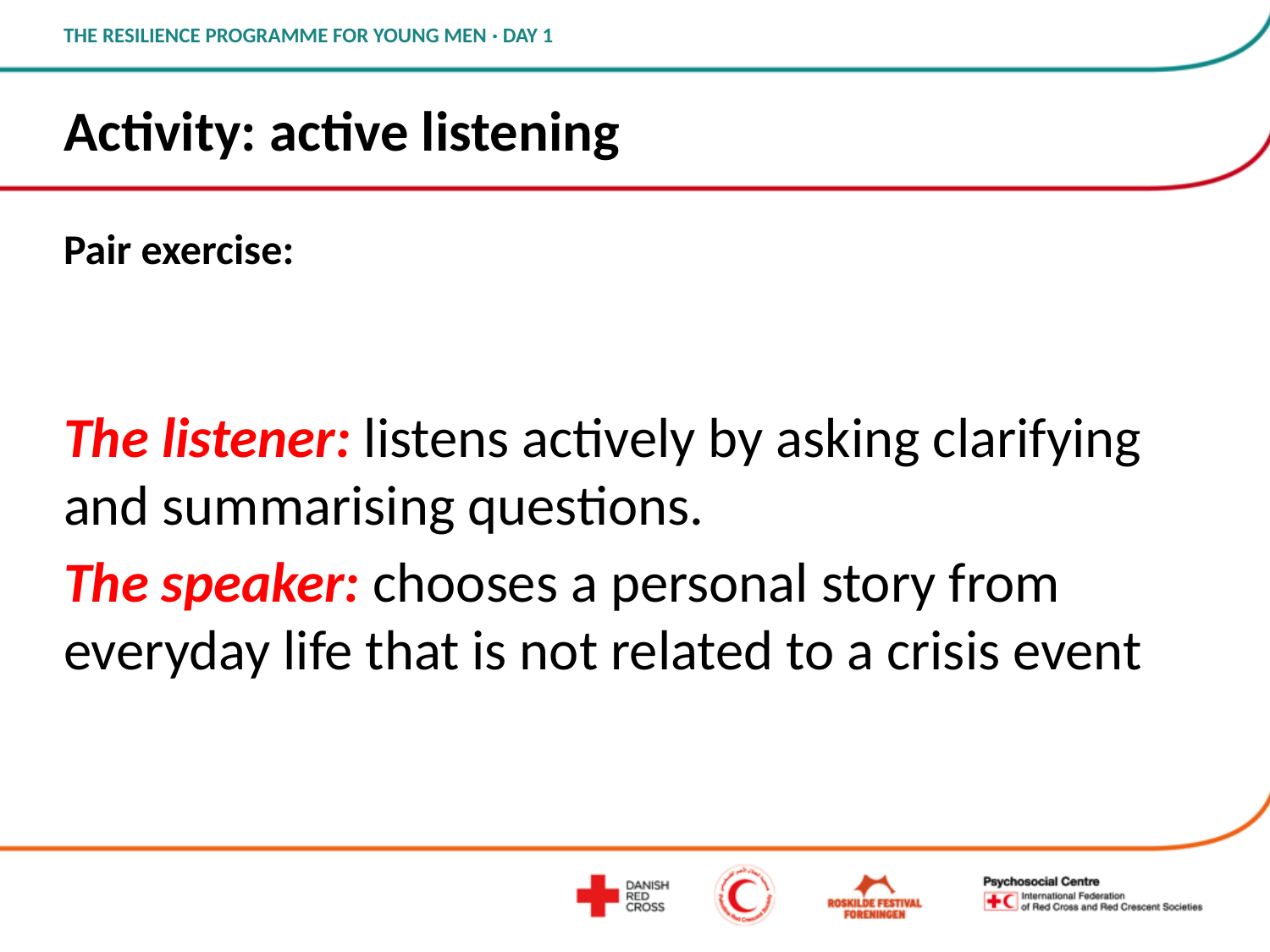

# Activity: active listening
Pair exercise:

The listener: listens actively by asking clarifying and summarising questions.
The speaker: chooses a personal story from everyday life that is not related to a crisis event